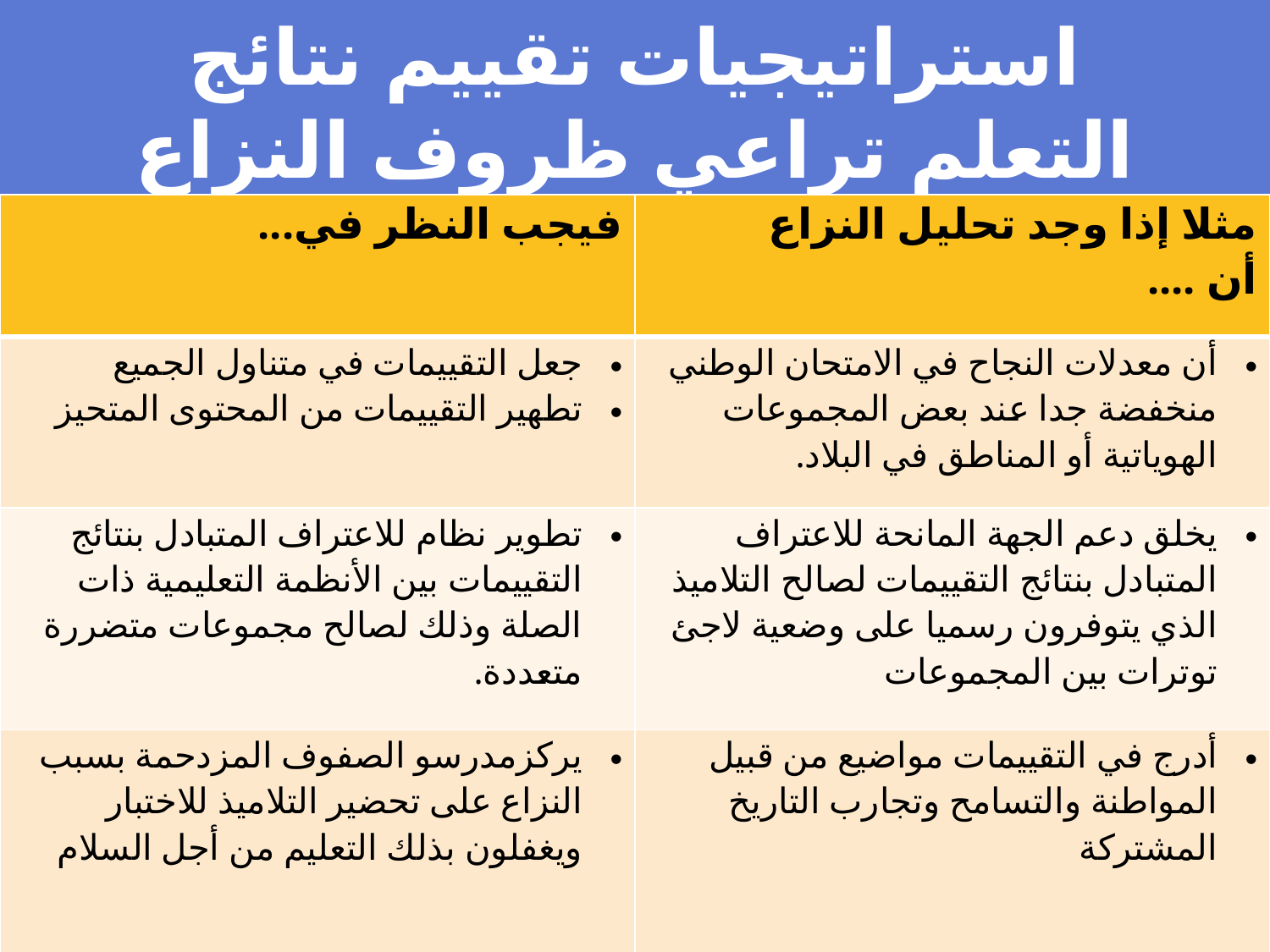

# استراتيجيات تقييم نتائج التعلم تراعي ظروف النزاع
| فيجب النظر في... | مثلا إذا وجد تحليل النزاع أن .... |
| --- | --- |
| جعل التقييمات في متناول الجميع تطهير التقييمات من المحتوى المتحيز | أن معدلات النجاح في الامتحان الوطني منخفضة جدا عند بعض المجموعات الهوياتية أو المناطق في البلاد. |
| تطوير نظام للاعتراف المتبادل بنتائج التقييمات بين الأنظمة التعليمية ذات الصلة وذلك لصالح مجموعات متضررة متعددة. | يخلق دعم الجهة المانحة للاعتراف المتبادل بنتائج التقييمات لصالح التلاميذ الذي يتوفرون رسميا على وضعية لاجئ توترات بين المجموعات |
| يركزمدرسو الصفوف المزدحمة بسبب النزاع على تحضير التلاميذ للاختبار ويغفلون بذلك التعليم من أجل السلام | أدرج في التقييمات مواضيع من قبيل المواطنة والتسامح وتجارب التاريخ المشتركة |